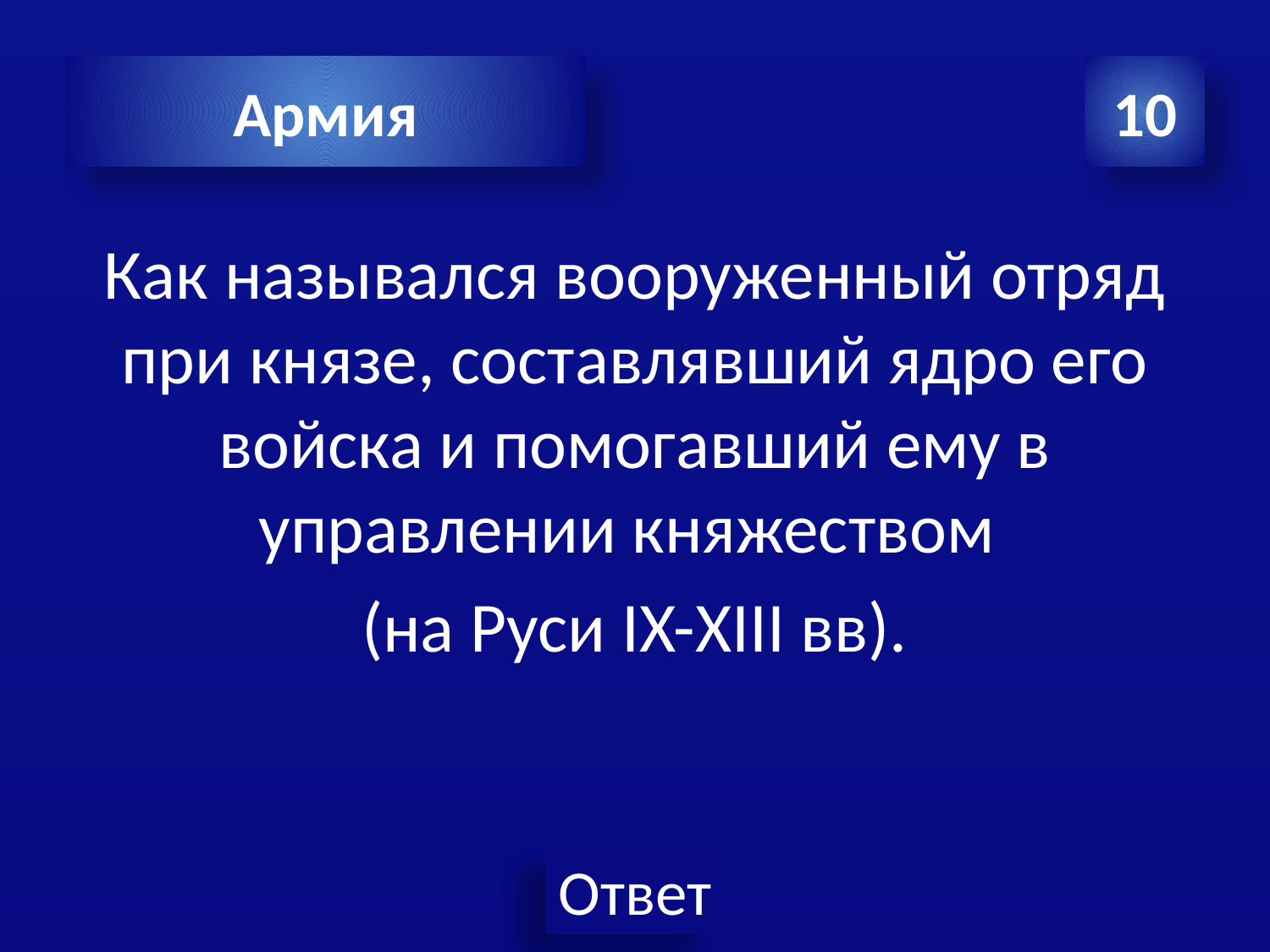

Армия
10
Как назывался вооруженный отряд при князе, составлявший ядро его войска и помогавший ему в управлении княжеством
(на Руси IX-XIII вв).